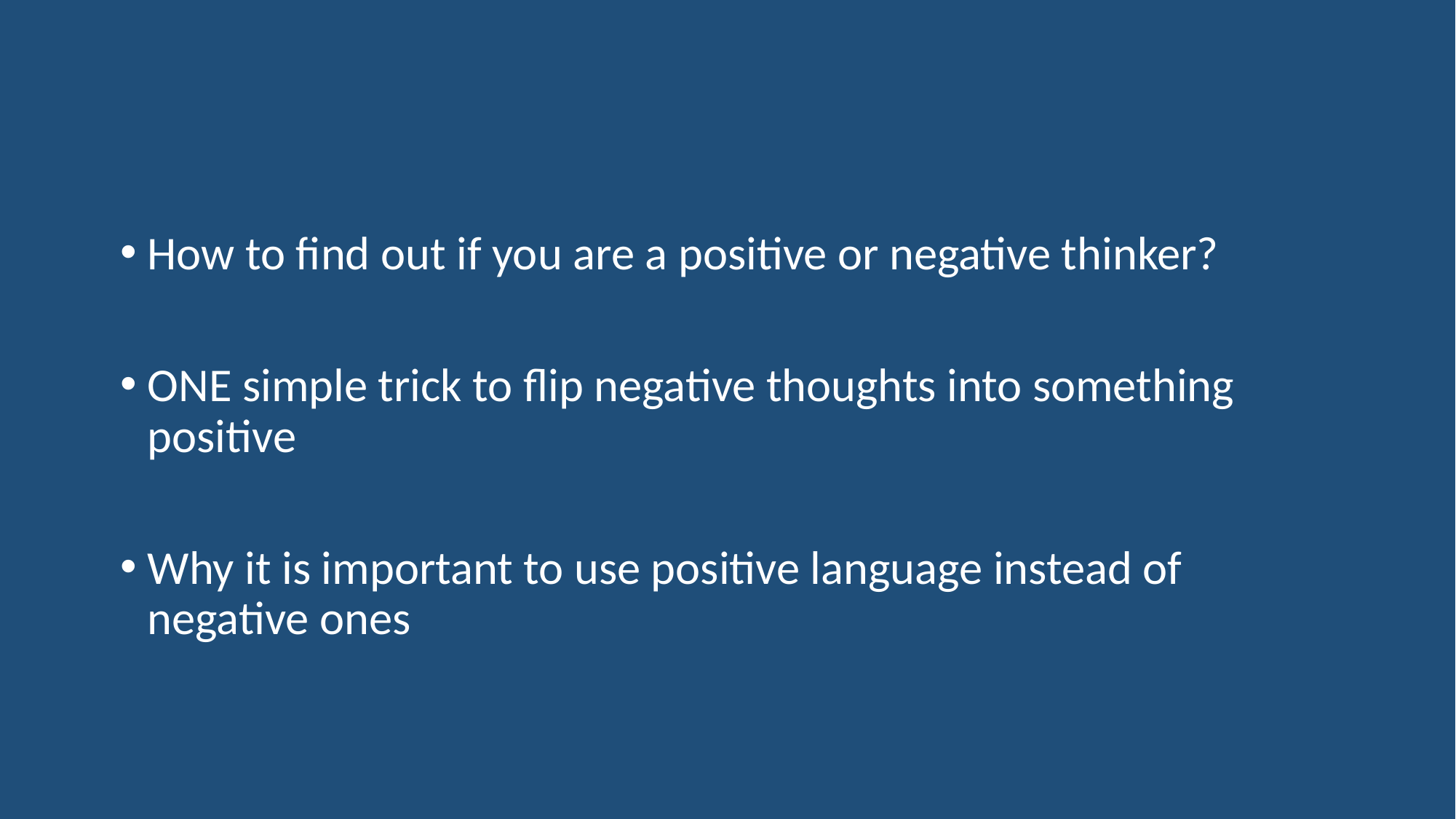

How to find out if you are a positive or negative thinker?

ONE simple trick to flip negative thoughts into something positive

Why it is important to use positive language instead of negative ones